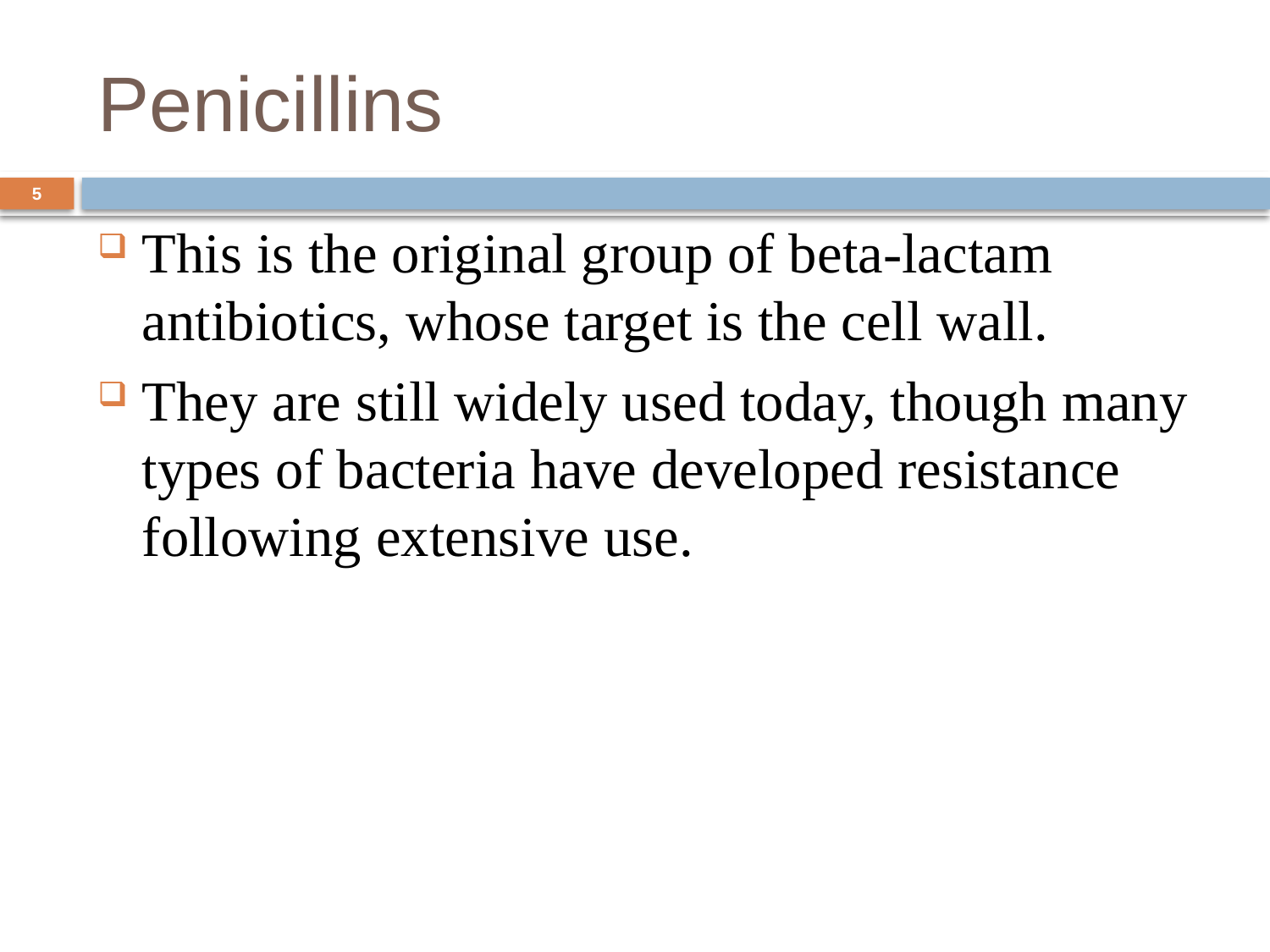

# Penicillins
5
This is the original group of beta-lactam antibiotics, whose target is the cell wall.
They are still widely used today, though many types of bacteria have developed resistance following extensive use.